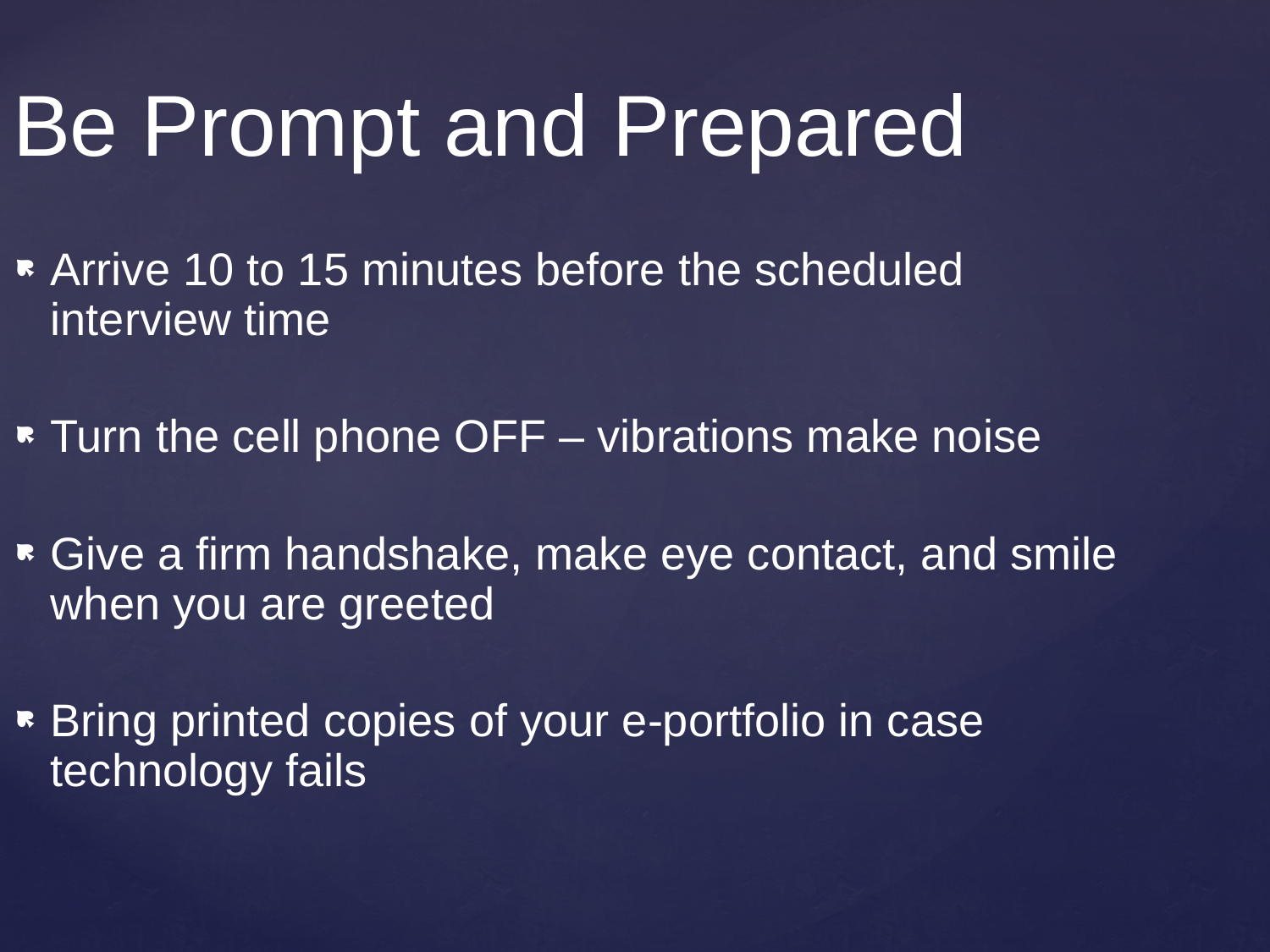

Be Prompt and Prepared
Arrive 10 to 15 minutes before the scheduled interview time

Turn the cell phone OFF – vibrations make noise

Give a firm handshake, make eye contact, and smile when you are greeted

Bring printed copies of your e-portfolio in case technology fails